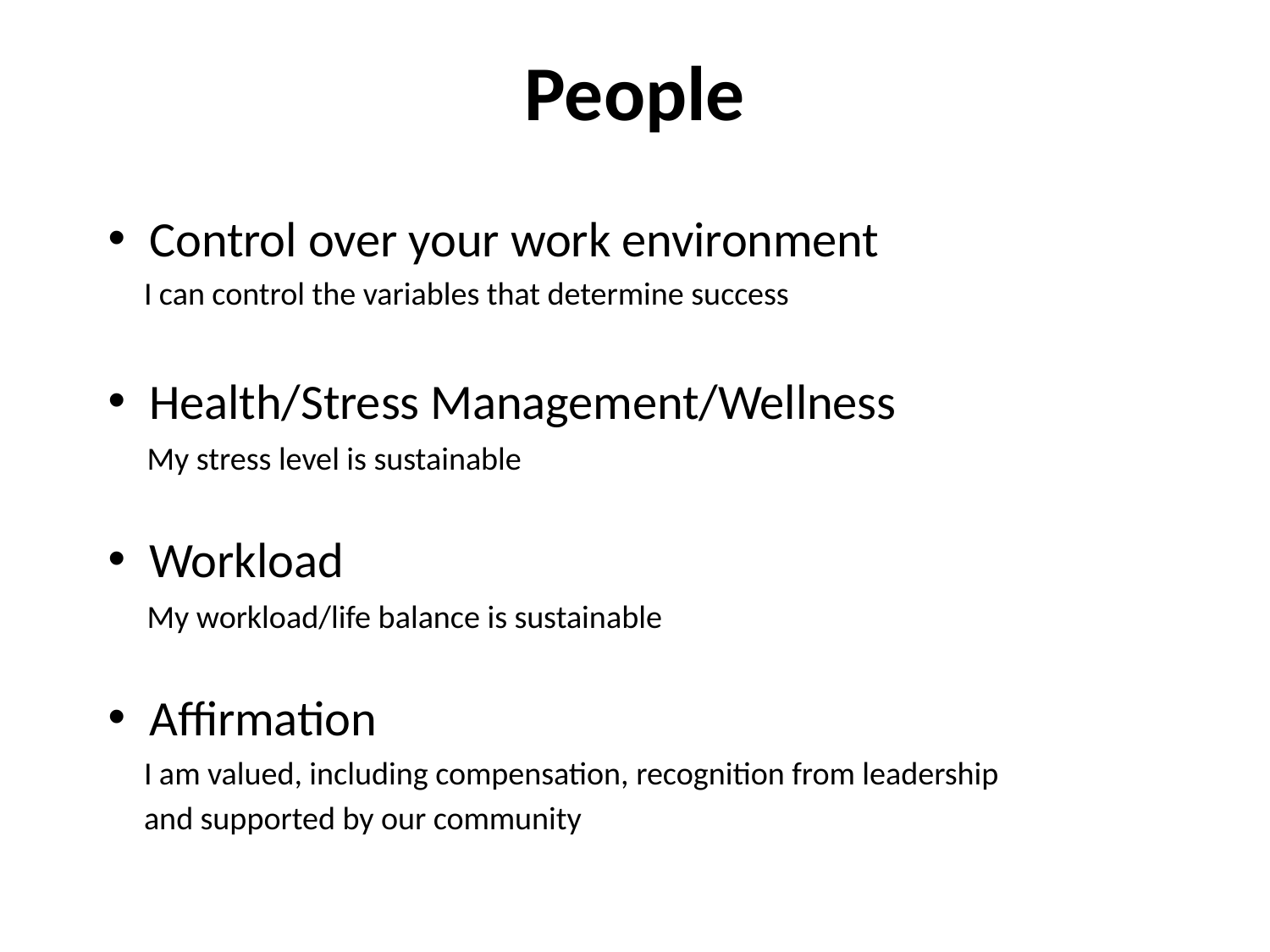

# People
Control over your work environment
     I can control the variables that determine success

Health/Stress Management/Wellness
     My stress level is sustainable
Workload
     My workload/life balance is sustainable
Affirmation
     I am valued, including compensation, recognition from leadership
     and supported by our community